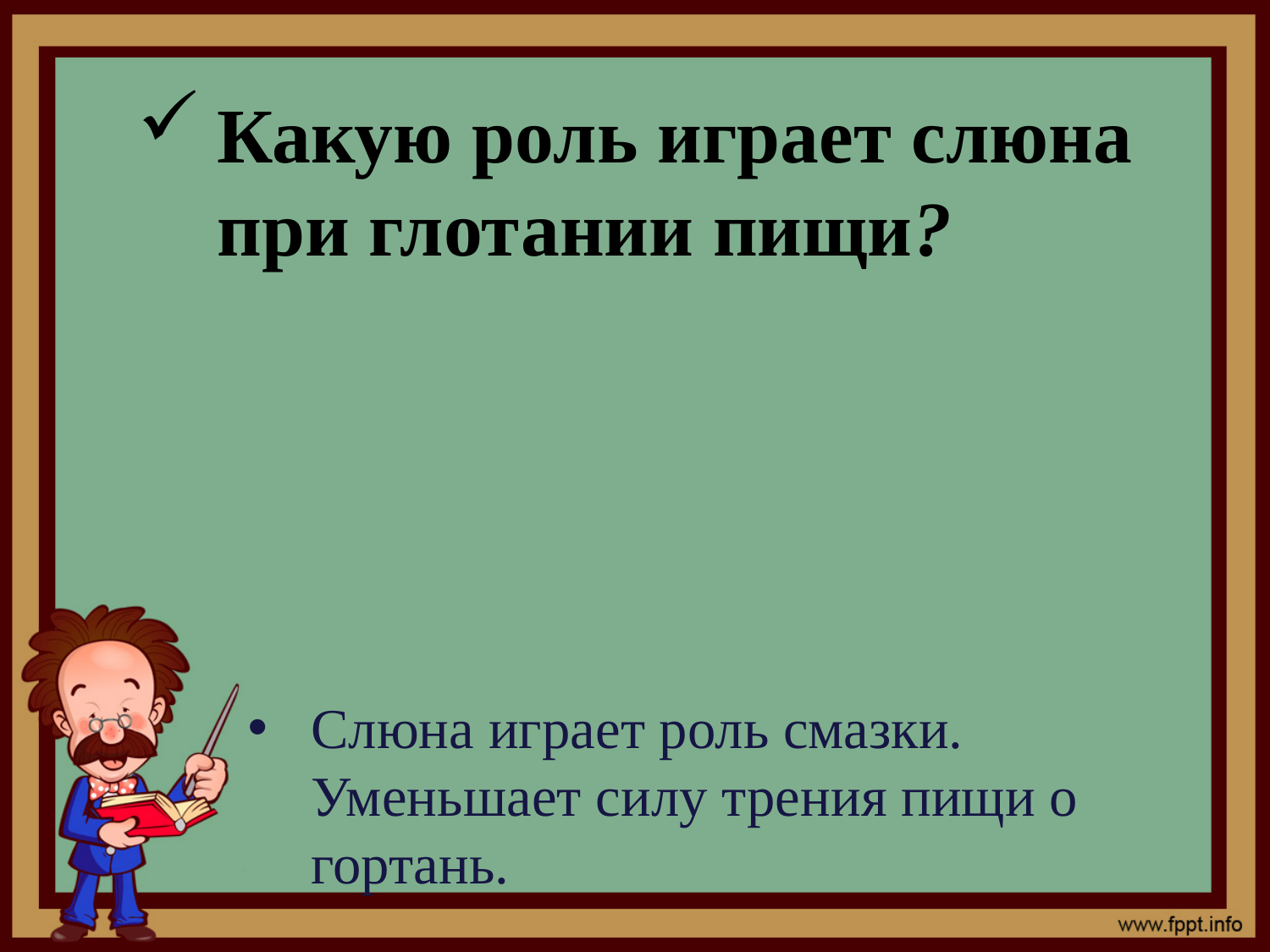

# Какую роль играет слюна при глотании пищи?
Слюна играет роль смазки. Уменьшает силу трения пищи о гортань.